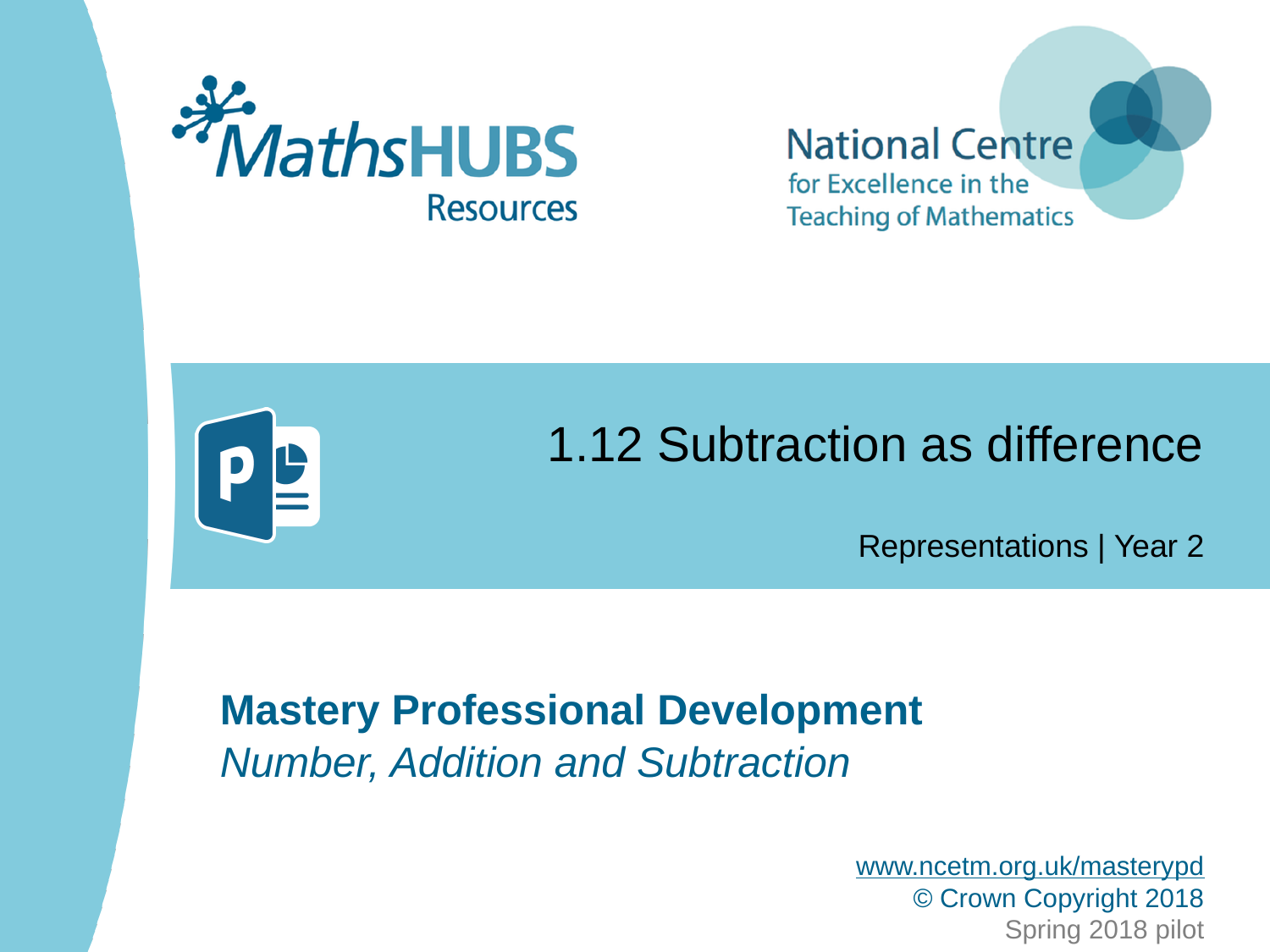

# 1.12 Subtraction as difference
Representations | Year 2
Number, Addition and Subtraction